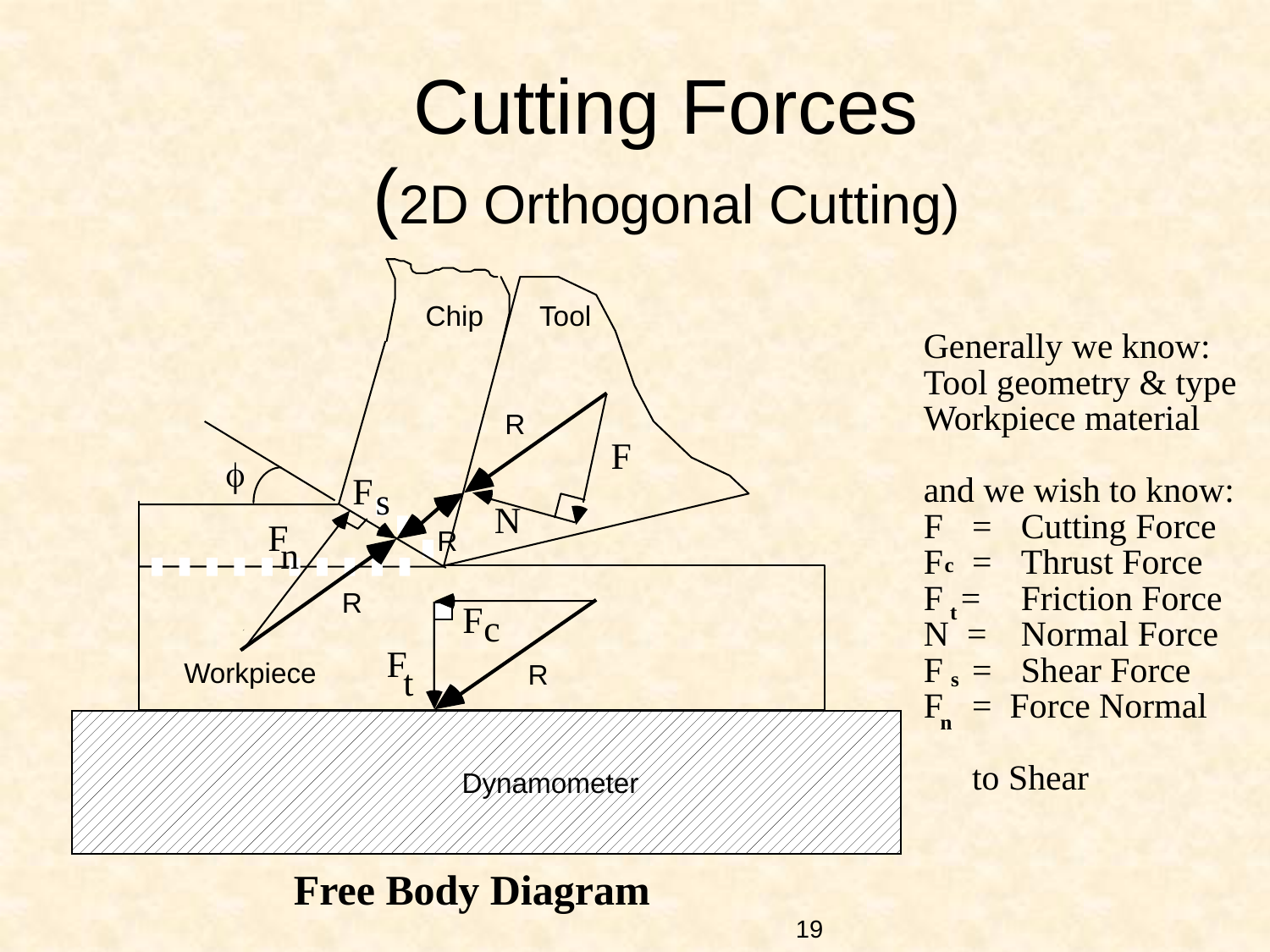

Cutting Forces
(2D Orthogonal Cutting)

Chip
Tool
Generally we know:
Tool geometry & type
Workpiece material

and we wish to know:
F 	=	Cutting Force
F 	= 	Thrust Force
F  = 	Friction Force
N  = 	Normal Force
F 	= 	Shear Force
F 	=  Force Normal 			to Shear

R

F
φ
F

s

N

F

R

n

c

R

F
t

c

F
Workpiece
R
t
s

n

Dynamometer
Free Body Diagram
19